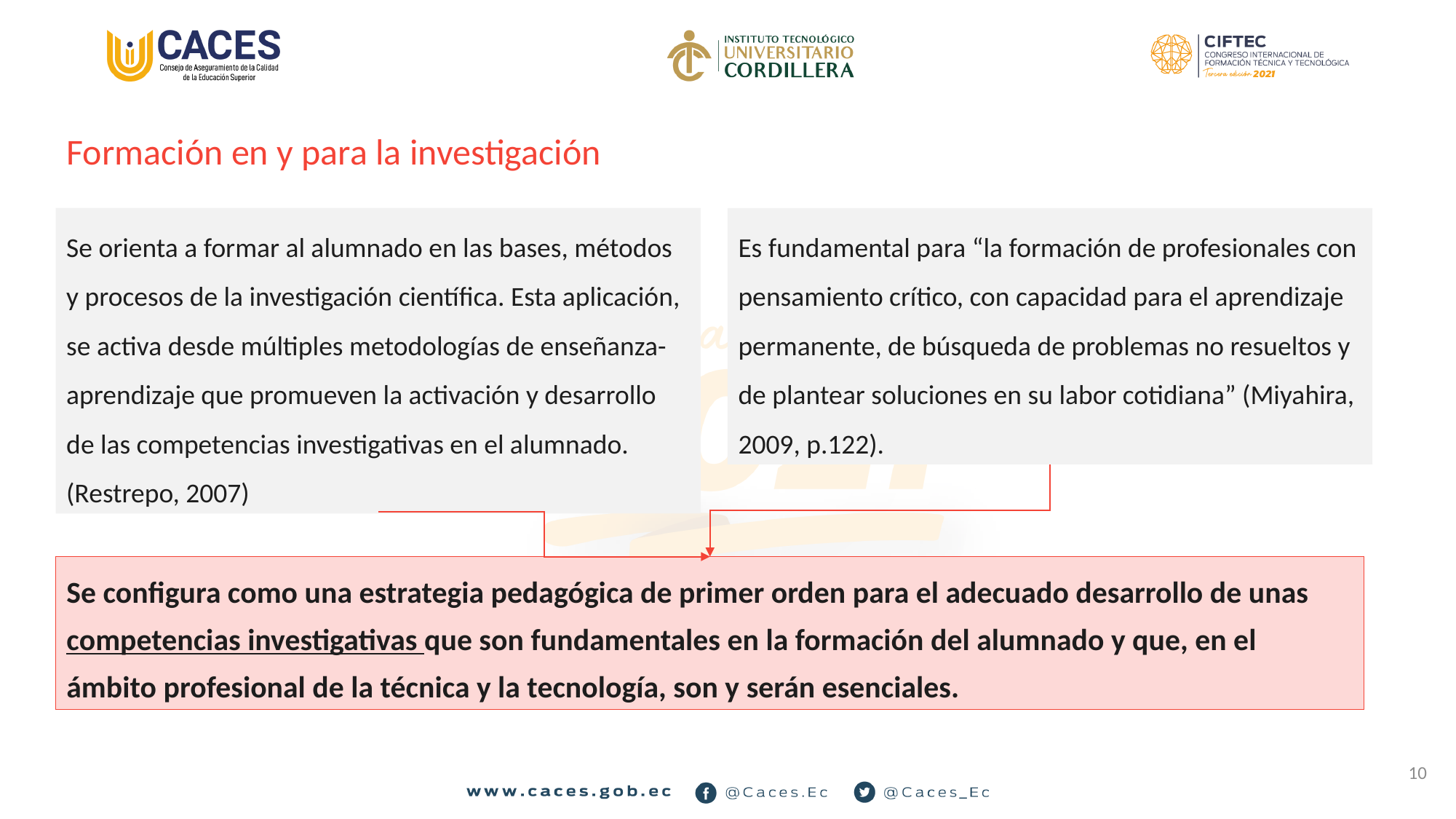

# Formación en y para la investigación
Se orienta a formar al alumnado en las bases, métodos y procesos de la investigación científica. Esta aplicación, se activa desde múltiples metodologías de enseñanza-aprendizaje que promueven la activación y desarrollo de las competencias investigativas en el alumnado. (Restrepo, 2007)
Es fundamental para “la formación de profesionales con pensamiento crítico, con capacidad para el aprendizaje permanente, de búsqueda de problemas no resueltos y de plantear soluciones en su labor cotidiana” (Miyahira, 2009, p.122).
Se configura como una estrategia pedagógica de primer orden para el adecuado desarrollo de unas competencias investigativas que son fundamentales en la formación del alumnado y que, en el ámbito profesional de la técnica y la tecnología, son y serán esenciales.
10